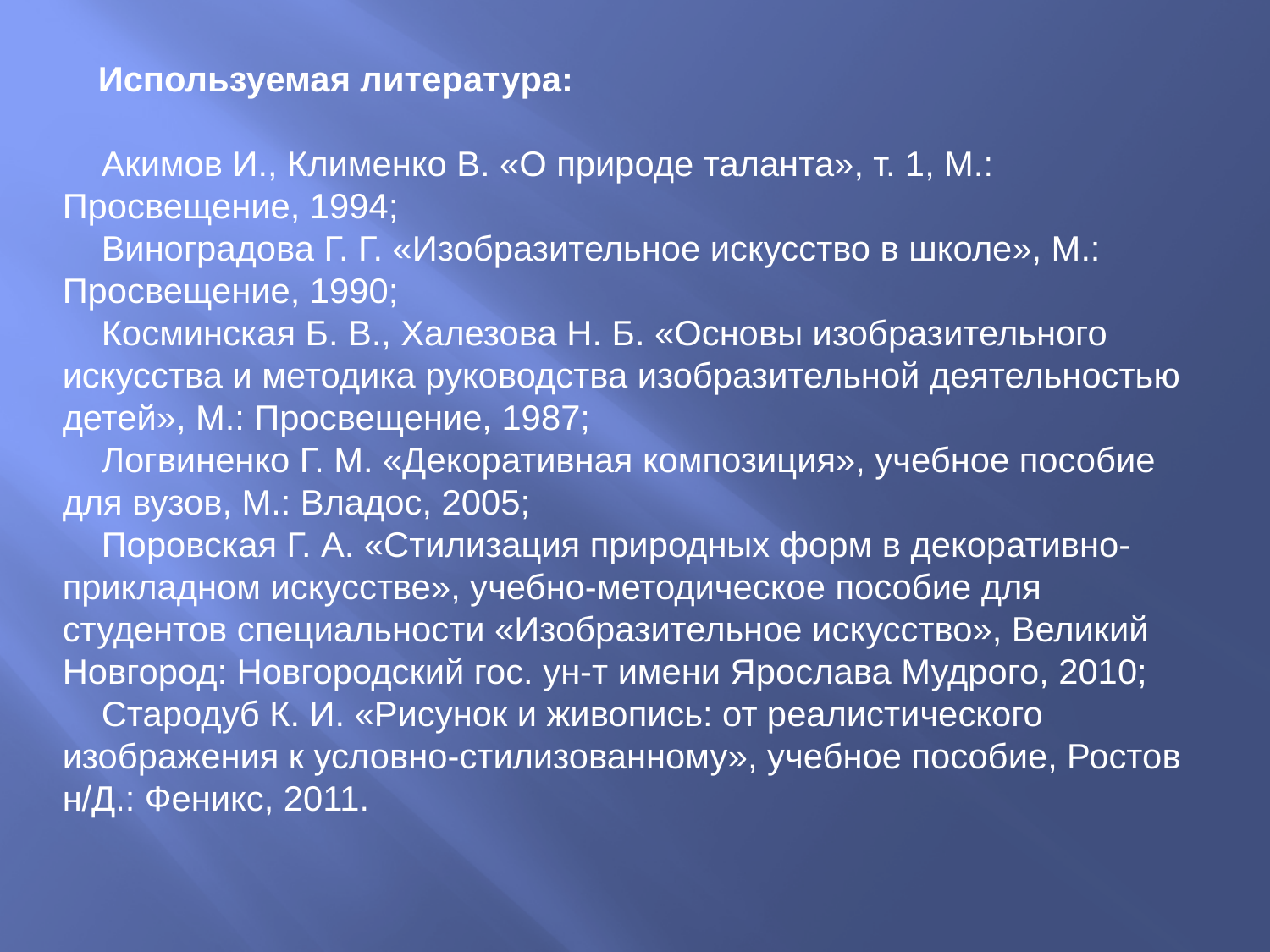

Используемая литература:

    Акимов И., Клименко В. «О природе таланта», т. 1, М.: Просвещение, 1994;
    Виноградова Г. Г. «Изобразительное искусство в школе», М.: Просвещение, 1990;
    Косминская Б. В., Халезова Н. Б. «Основы изобразительного искусства и методика руководства изобразительной деятельностью детей», М.: Просвещение, 1987;
    Логвиненко Г. М. «Декоративная композиция», учебное пособие для вузов, М.: Владос, 2005;
    Поровская Г. А. «Стилизация природных форм в декоративно-прикладном искусстве», учебно-методическое пособие для студентов специальности «Изобразительное искусство», Великий Новгород: Новгородский гос. ун-т имени Ярослава Мудрого, 2010;
    Стародуб К. И. «Рисунок и живопись: от реалистического изображения к условно-стилизованному», учебное пособие, Ростов н/Д.: Феникс, 2011.